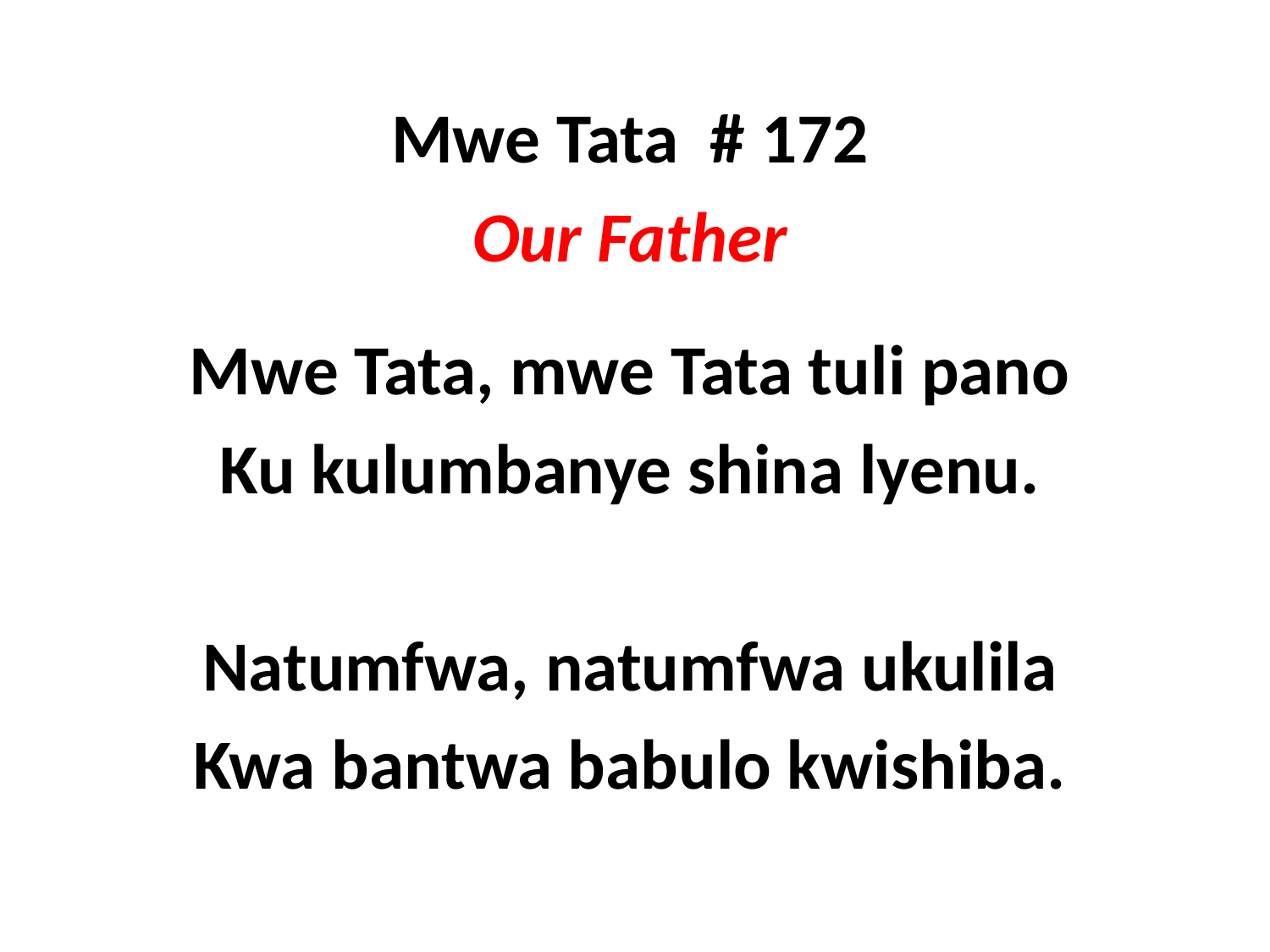

Mwe Tata  # 172
Our Father

Mwe Tata, mwe Tata tuli pano
Ku kulumbanye shina lyenu.

Natumfwa, natumfwa ukulila
Kwa bantwa babulo kwishiba.